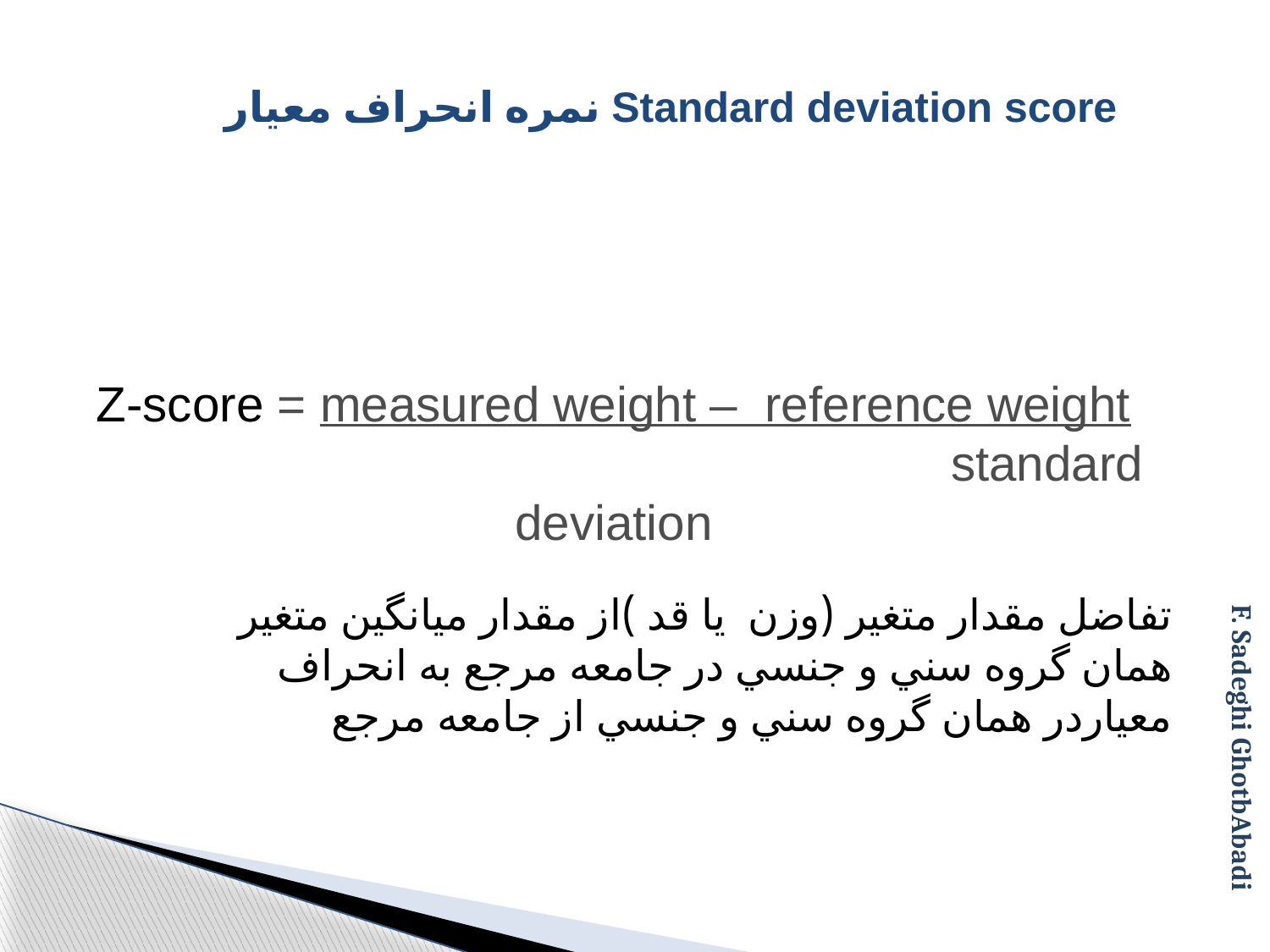

نمره انحراف معيار Standard deviation score

Z-score = measured weight –  reference weight
                                                               standard deviation
تفاضل مقدار متغير (وزن  یا قد )از مقدار ميانگين متغير همان گروه سني و جنسي در جامعه مرجع به انحراف معياردر همان گروه سني و جنسي از جامعه مرجع